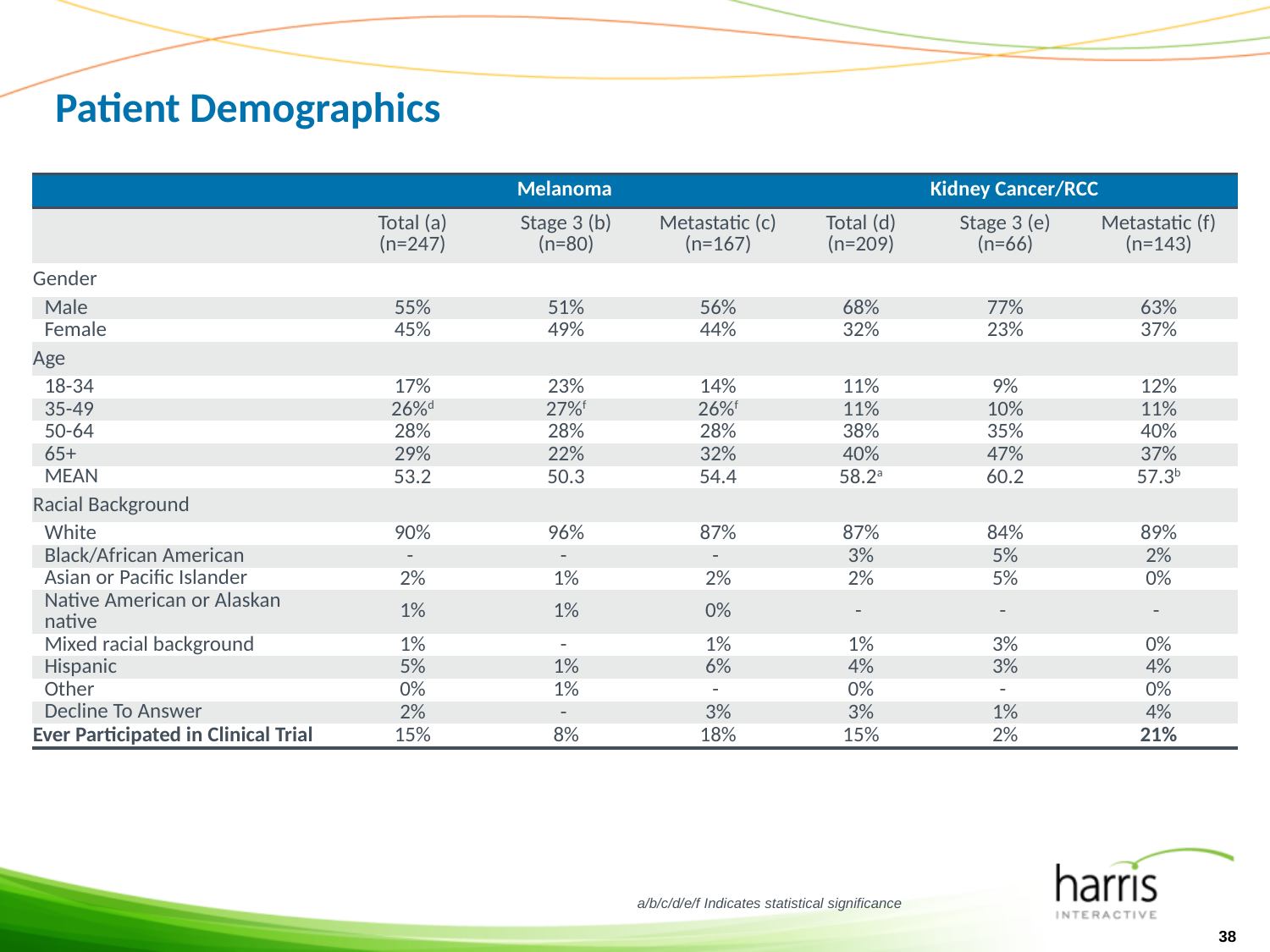

# Patient Demographics
|  | Melanoma |  |  | Kidney Cancer/RCC |  |  |
| --- | --- | --- | --- | --- | --- | --- |
|  | Total (a) (n=247) | Stage 3 (b) (n=80) | Metastatic (c) (n=167) | Total (d) (n=209) | Stage 3 (e) (n=66) | Metastatic (f) (n=143) |
| Gender |  |  |  |  |  |  |
| Male | 55% | 51% | 56% | 68% | 77% | 63% |
| Female | 45% | 49% | 44% | 32% | 23% | 37% |
| Age |  |  |  |  |  |  |
| 18-34 | 17% | 23% | 14% | 11% | 9% | 12% |
| 35-49 | 26%d | 27%f | 26%f | 11% | 10% | 11% |
| 50-64 | 28% | 28% | 28% | 38% | 35% | 40% |
| 65+ | 29% | 22% | 32% | 40% | 47% | 37% |
| MEAN | 53.2 | 50.3 | 54.4 | 58.2a | 60.2 | 57.3b |
| Racial Background |  |  |  |  |  |  |
| White | 90% | 96% | 87% | 87% | 84% | 89% |
| Black/African American | - | - | - | 3% | 5% | 2% |
| Asian or Pacific Islander | 2% | 1% | 2% | 2% | 5% | 0% |
| Native American or Alaskan native | 1% | 1% | 0% | - | - | - |
| Mixed racial background | 1% | - | 1% | 1% | 3% | 0% |
| Hispanic | 5% | 1% | 6% | 4% | 3% | 4% |
| Other | 0% | 1% | - | 0% | - | 0% |
| Decline To Answer | 2% | - | 3% | 3% | 1% | 4% |
| Ever Participated in Clinical Trial | 15% | 8% | 18% | 15% | 2% | 21% |
a/b/c/d/e/f Indicates statistical significance
38